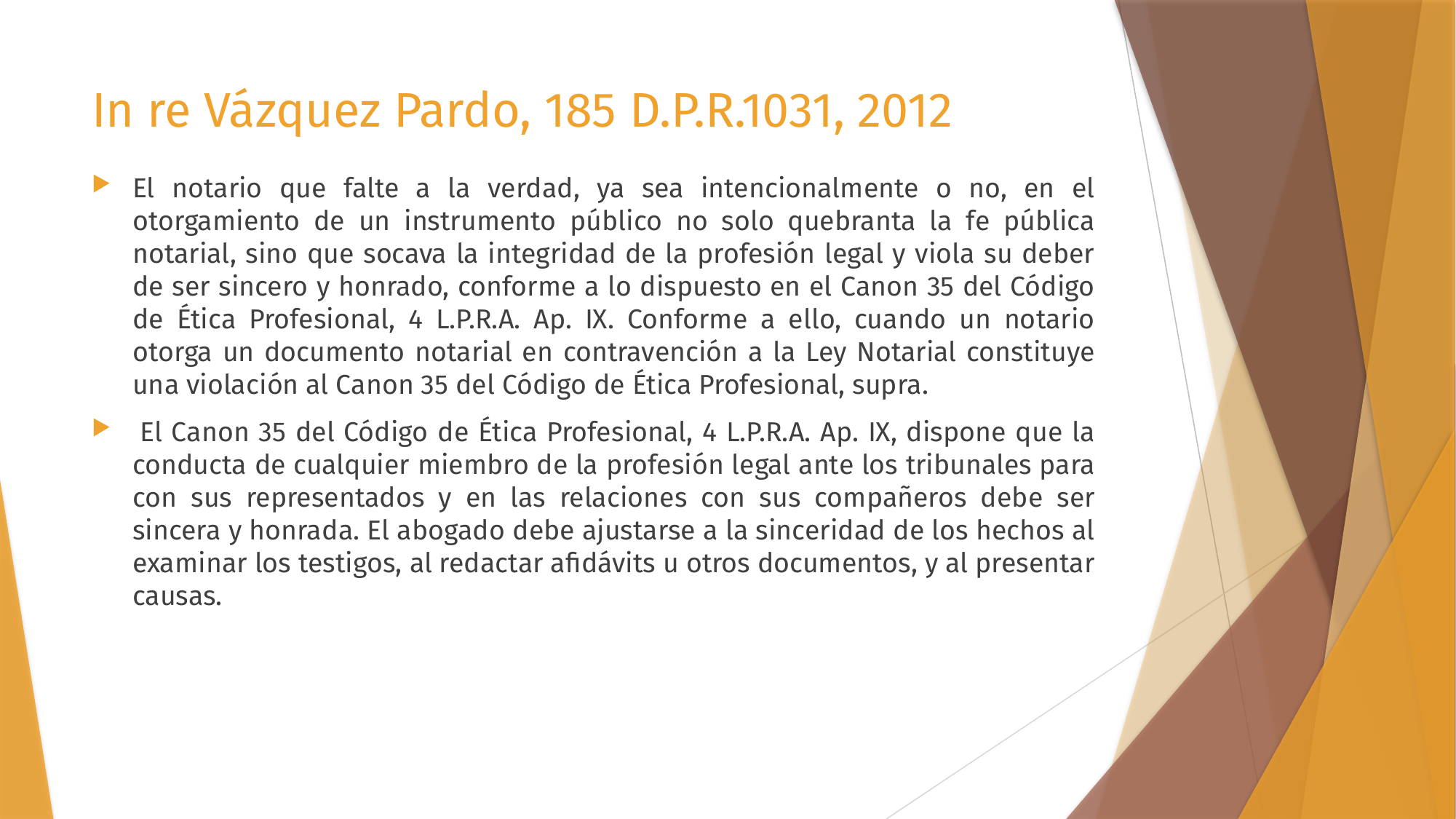

# In re Vázquez Pardo, 185 D.P.R.1031, 2012
El notario que falte a la verdad, ya sea intencionalmente o no, en el otorgamiento de un instrumento público no solo quebranta la fe pública notarial, sino que socava la integridad de la profesión legal y viola su deber de ser sincero y honrado, conforme a lo dispuesto en el Canon 35 del Código de Ética Profesional, 4 L.P.R.A. Ap. IX. Conforme a ello, cuando un notario otorga un documento notarial en contravención a la Ley Notarial constituye una violación al Canon 35 del Código de Ética Profesional, supra.
 El Canon 35 del Código de Ética Profesional, 4 L.P.R.A. Ap. IX, dispone que la conducta de cualquier miembro de la profesión legal ante los tribunales para con sus representados y en las relaciones con sus compañeros debe ser sincera y honrada. El abogado debe ajustarse a la sinceridad de los hechos al examinar los testigos, al redactar afidávits u otros documentos, y al presentar causas.